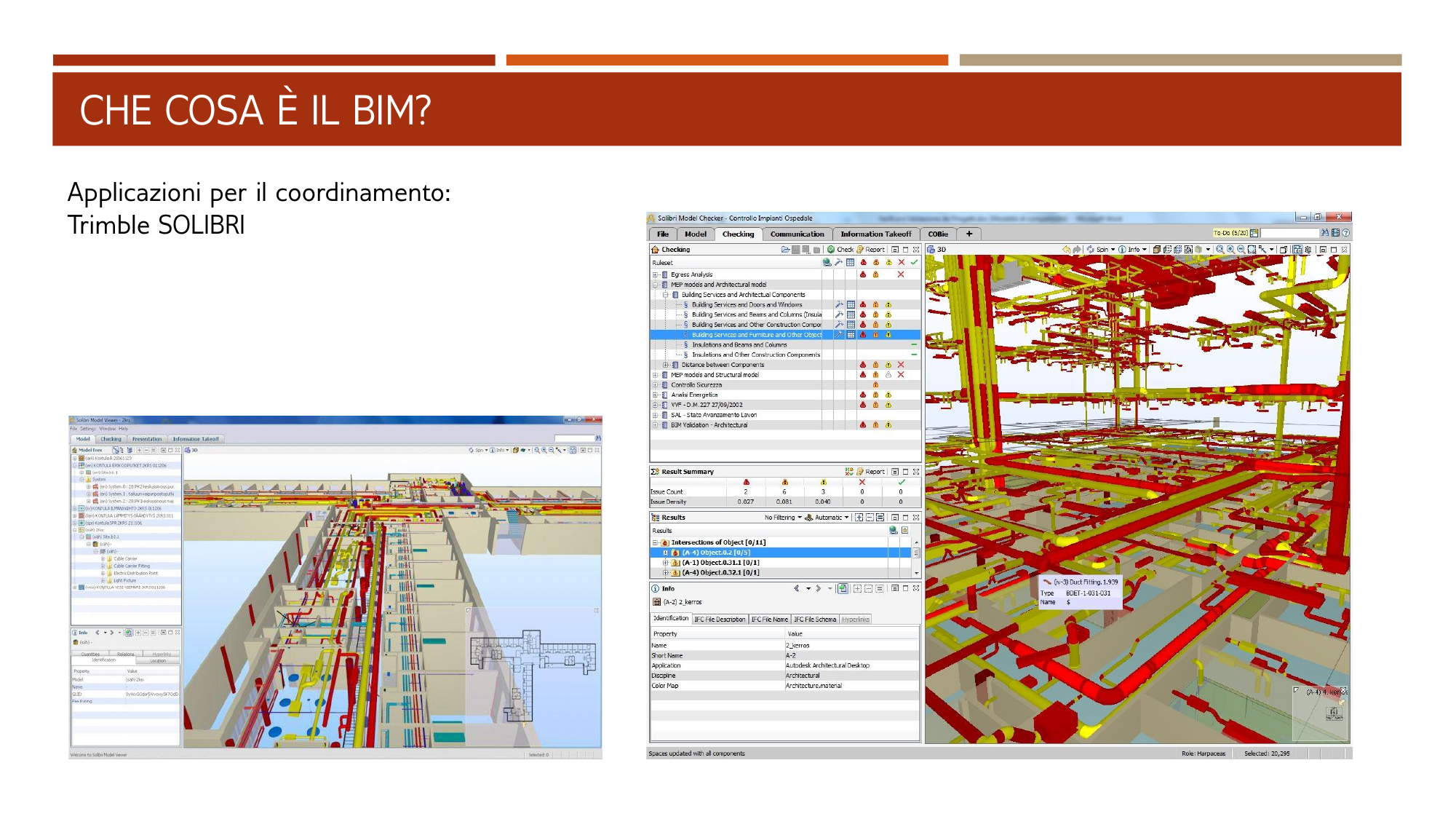

# Che cosa è il bim?
Applicazioni per il coordinamento:
Trimble SOLIBRI